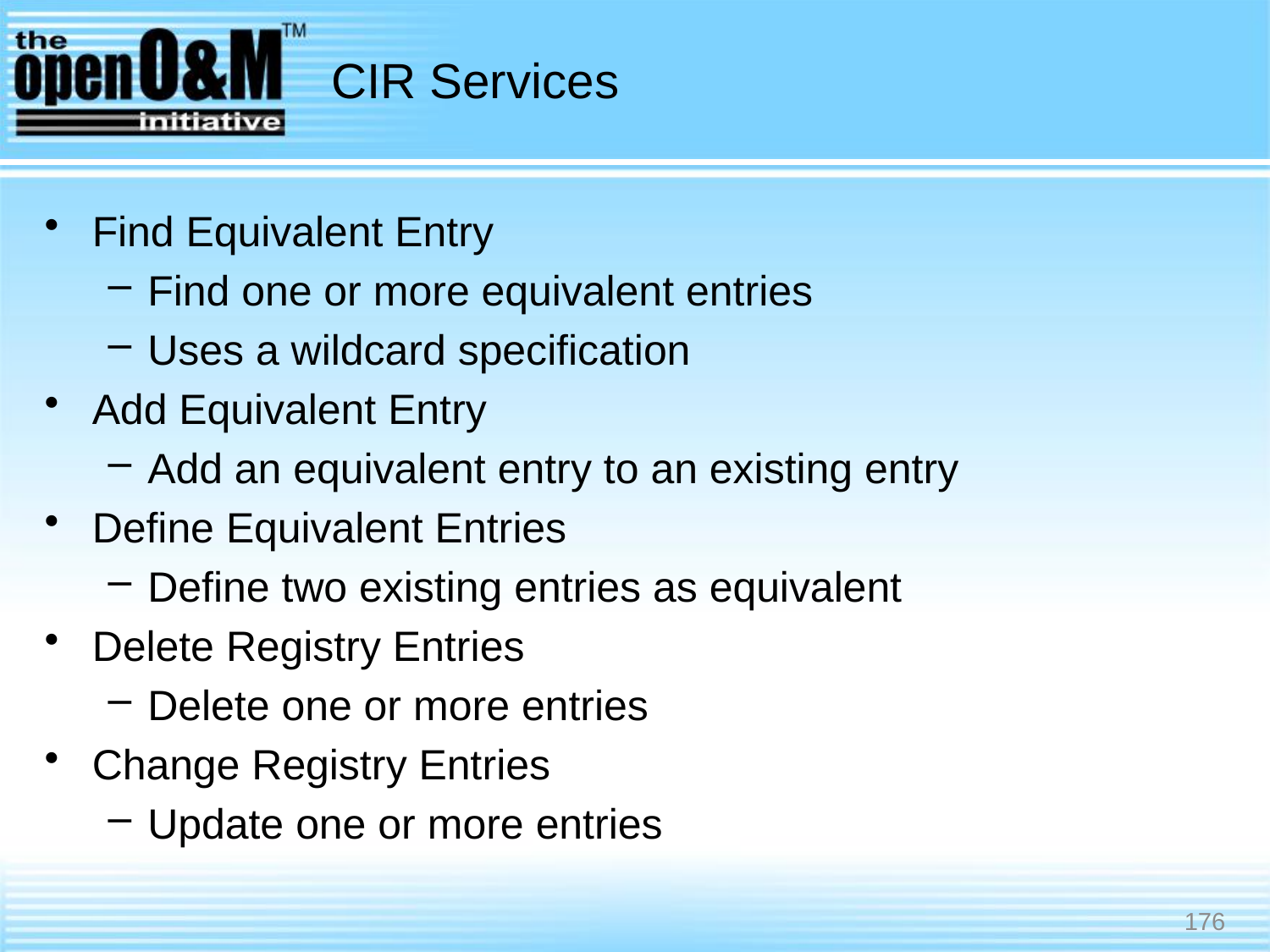

# CIR Services
Find Equivalent Entry
Find one or more equivalent entries
Uses a wildcard specification
Add Equivalent Entry
Add an equivalent entry to an existing entry
Define Equivalent Entries
Define two existing entries as equivalent
Delete Registry Entries
Delete one or more entries
Change Registry Entries
Update one or more entries

176